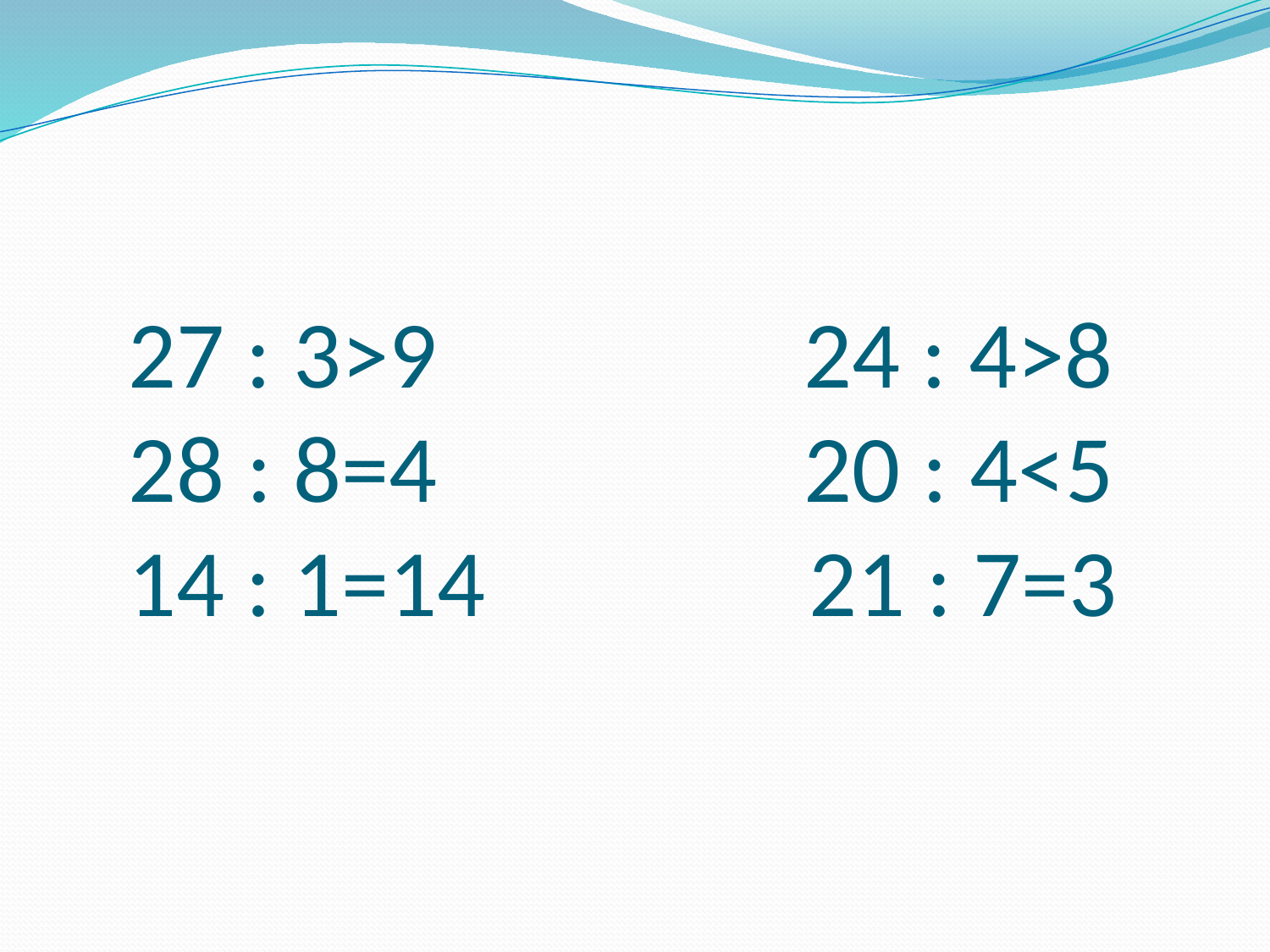

# 27 : 3>9                 24 : 4>8 28 : 8=4                 20 : 4<5 14 : 1=14               21 : 7=3